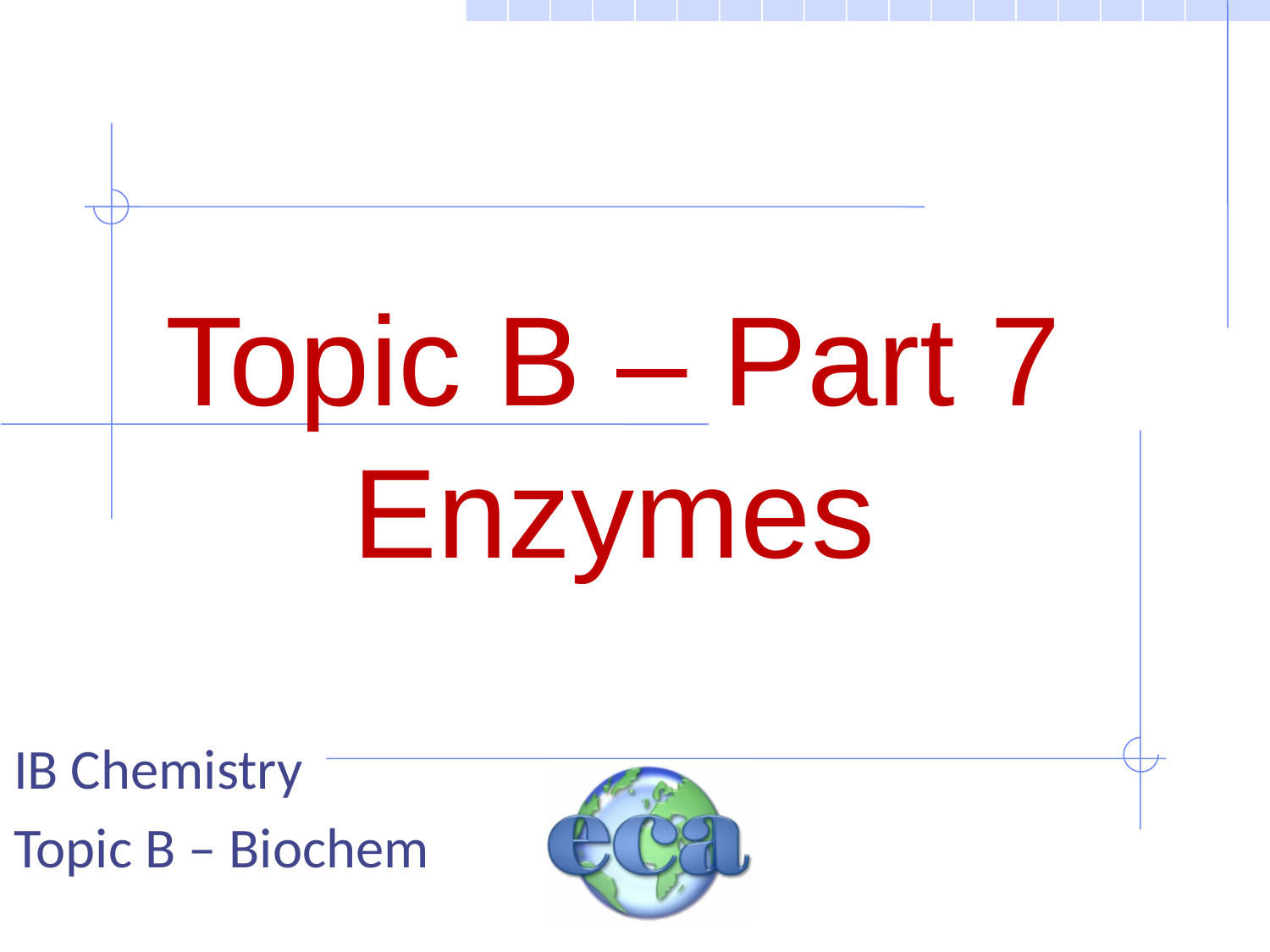

# Topic B – Part 7 Enzymes
IB Chemistry
Topic B – Biochem